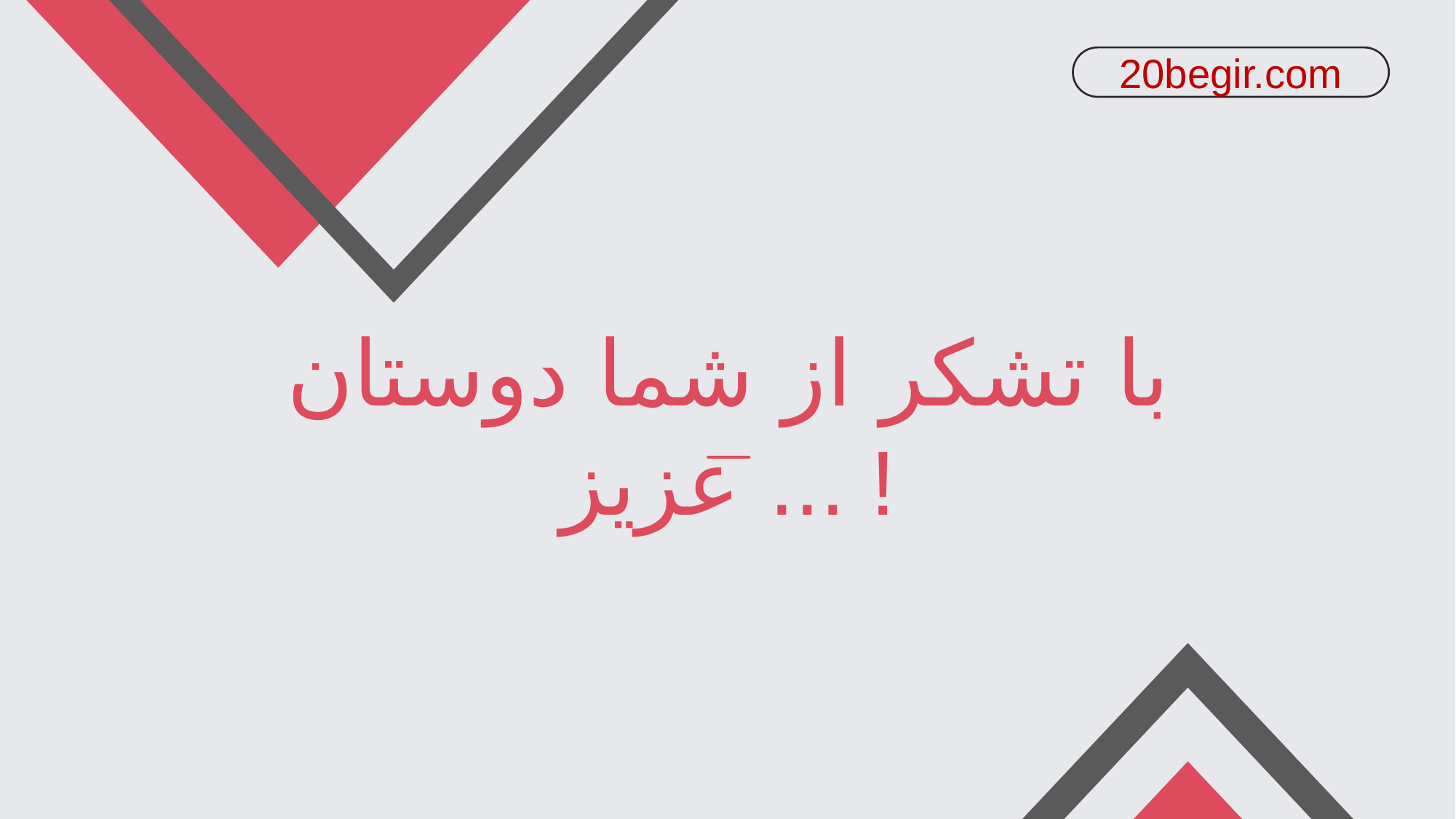

20begir.com
با تشکر از شما دوستان عزیز ... !